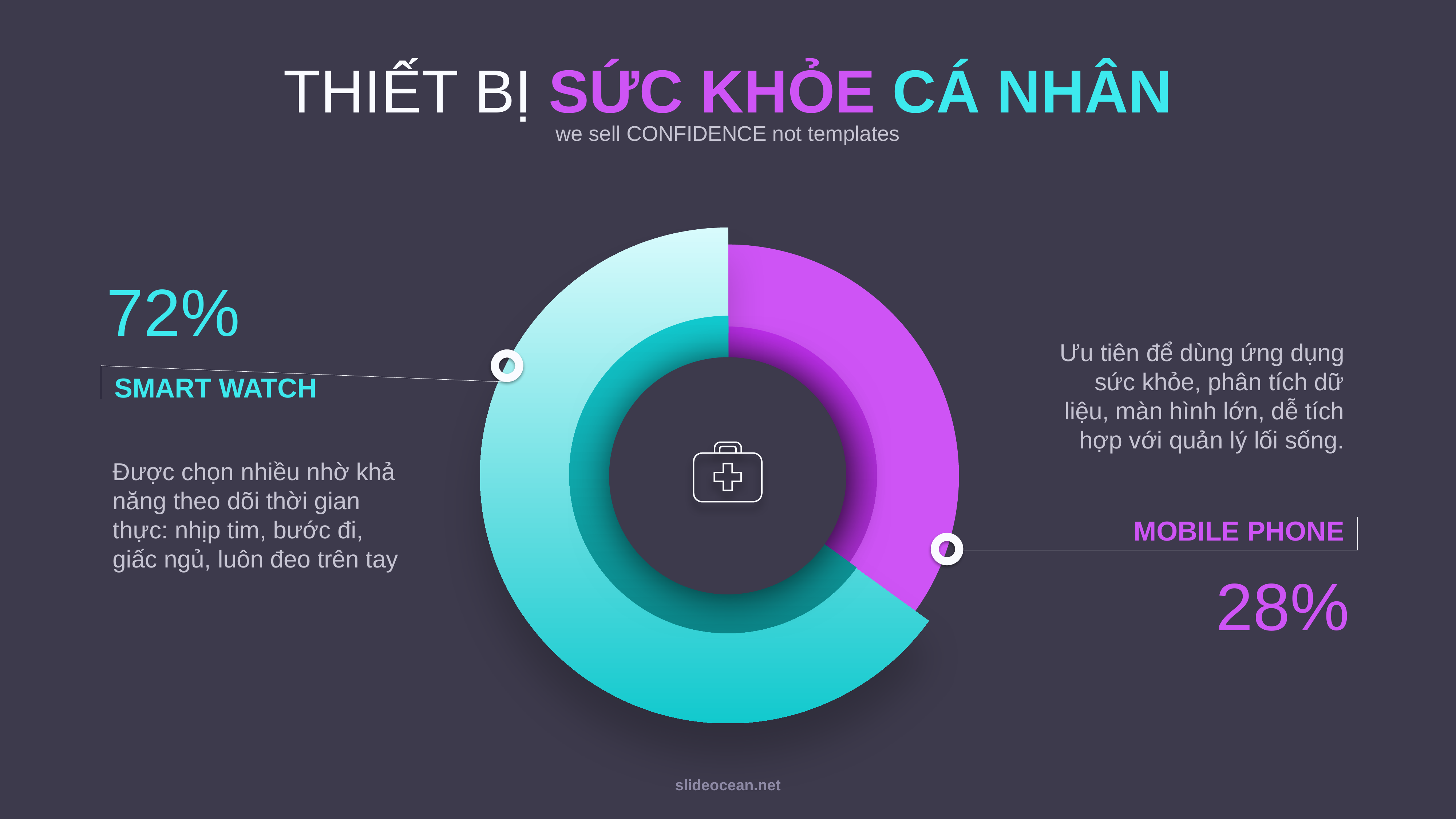

THIẾT BỊ SỨC KHỎE CÁ NHÂN
we sell CONFIDENCE not templates

72%

Ưu tiên để dùng ứng dụng sức khỏe, phân tích dữ liệu, màn hình lớn, dễ tích hợp với quản lý lối sống.

SMART WATCH

Được chọn nhiều nhờ khả năng theo dõi thời gian thực: nhịp tim, bước đi, giấc ngủ, luôn đeo trên tay
MOBILE PHONE

28%
slideocean.net